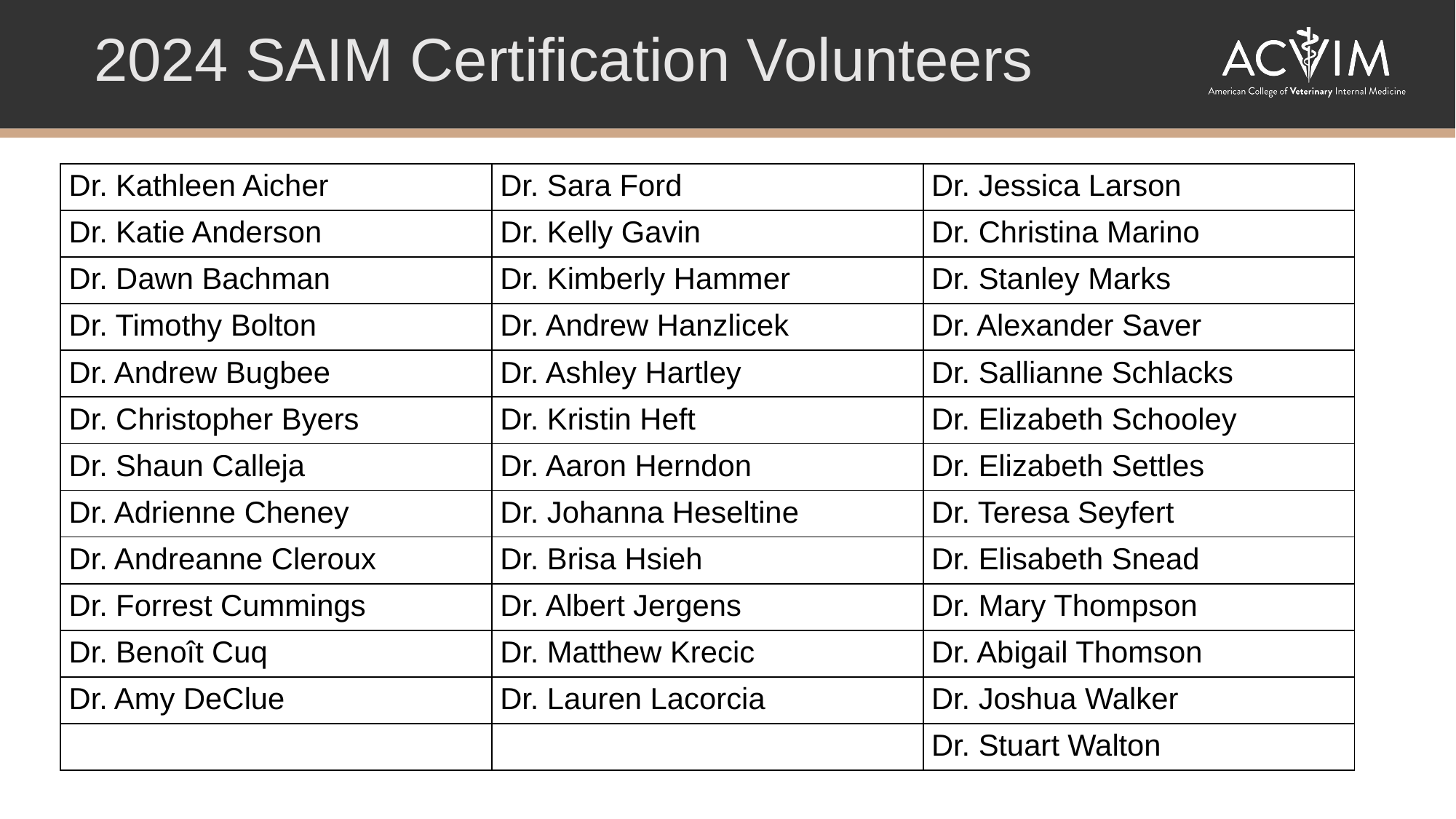

2024 SAIM Certification Volunteers
| Dr. Kathleen Aicher | Dr. Sara Ford | Dr. Jessica Larson |
| --- | --- | --- |
| Dr. Katie Anderson | Dr. Kelly Gavin | Dr. Christina Marino |
| Dr. Dawn Bachman | Dr. Kimberly Hammer | Dr. Stanley Marks |
| Dr. Timothy Bolton | Dr. Andrew Hanzlicek | Dr. Alexander Saver |
| Dr. Andrew Bugbee | Dr. Ashley Hartley | Dr. Sallianne Schlacks |
| Dr. Christopher Byers | Dr. Kristin Heft | Dr. Elizabeth Schooley |
| Dr. Shaun Calleja | Dr. Aaron Herndon | Dr. Elizabeth Settles |
| Dr. Adrienne Cheney | Dr. Johanna Heseltine | Dr. Teresa Seyfert |
| Dr. Andreanne Cleroux | Dr. Brisa Hsieh | Dr. Elisabeth Snead |
| Dr. Forrest Cummings | Dr. Albert Jergens | Dr. Mary Thompson |
| Dr. Benoît Cuq | Dr. Matthew Krecic | Dr. Abigail Thomson |
| Dr. Amy DeClue | Dr. Lauren Lacorcia | Dr. Joshua Walker |
|  |  | Dr. Stuart Walton |